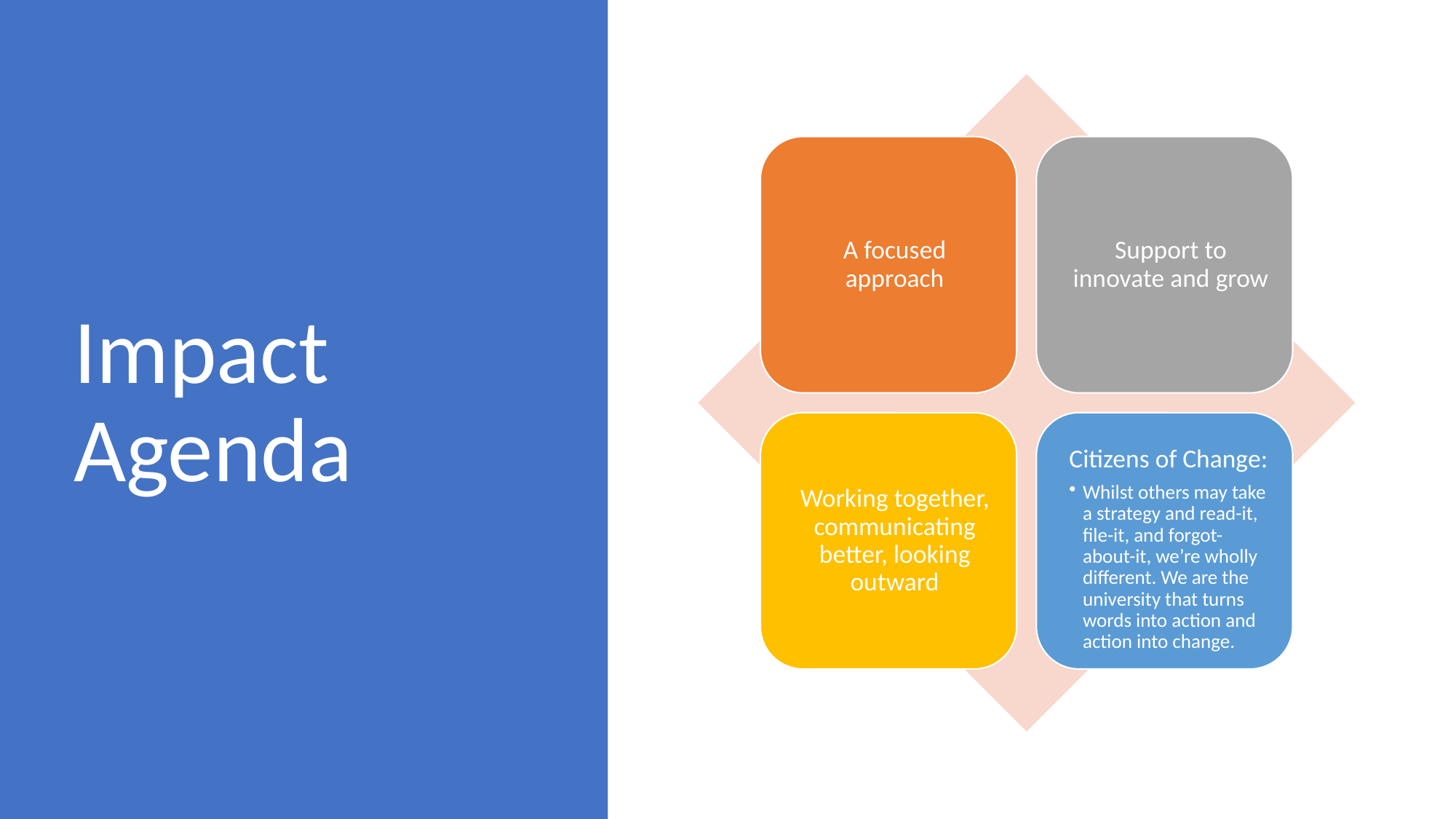

# Impact Agenda
A focused approach
Support to innovate and grow
Working together, communicating better, looking outward
Citizens of Change:
Whilst others may take a strategy and read-it, file-it, and forgot-about-it, we’re wholly different. We are the university that turns words into action and action into change.